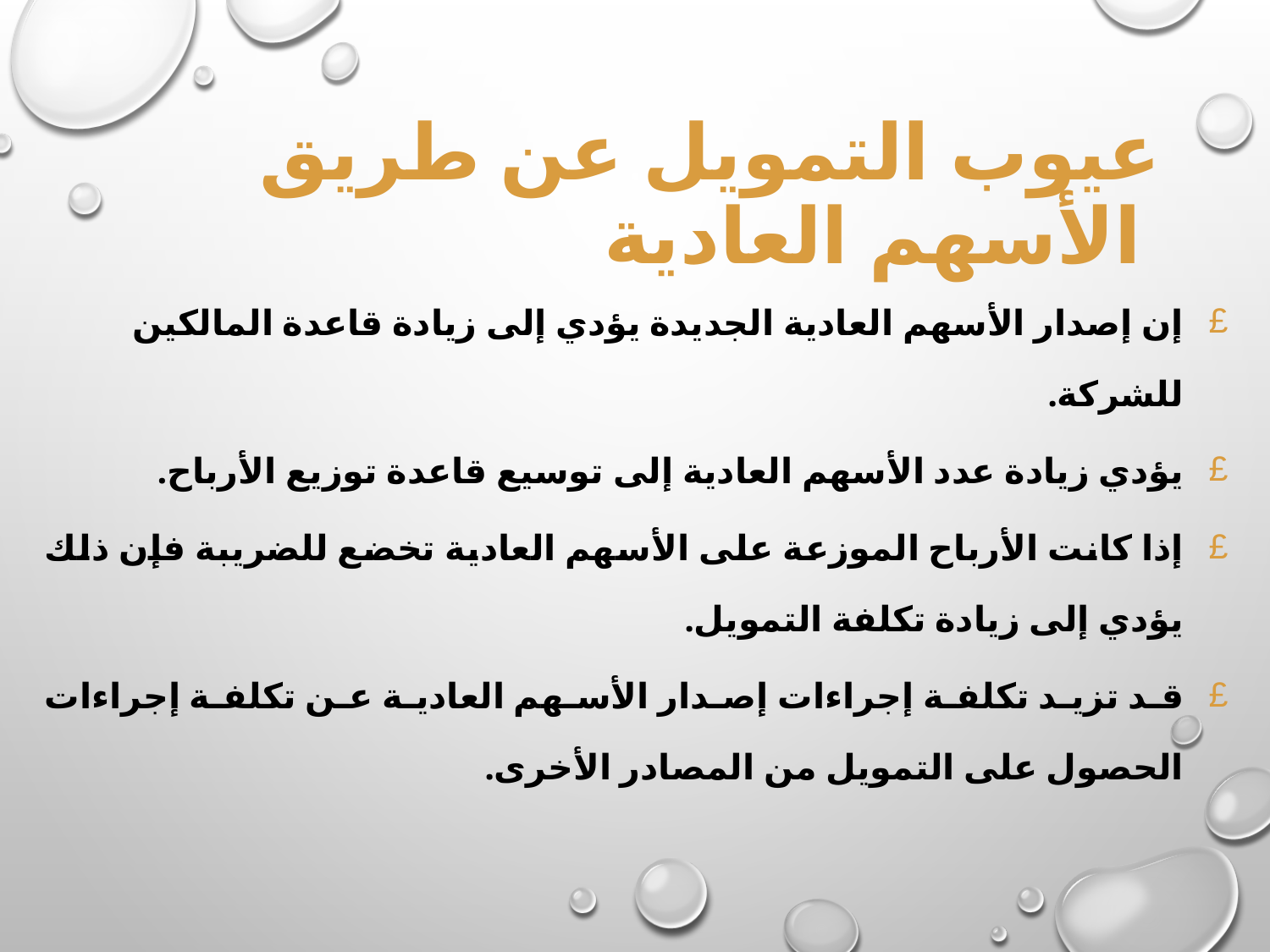

# عيوب التمويل عن طريق الأسهم العادية
إن إصدار الأسهم العادية الجديدة يؤدي إلى زيادة قاعدة المالكين للشركة.
يؤدي زيادة عدد الأسهم العادية إلى توسيع قاعدة توزيع الأرباح.
إذا كانت الأرباح الموزعة على الأسهم العادية تخضع للضريبة فإن ذلك يؤدي إلى زيادة تكلفة التمويل.
قد تزيد تكلفة إجراءات إصدار الأسهم العادية عن تكلفة إجراءات الحصول على التمويل من المصادر الأخرى.